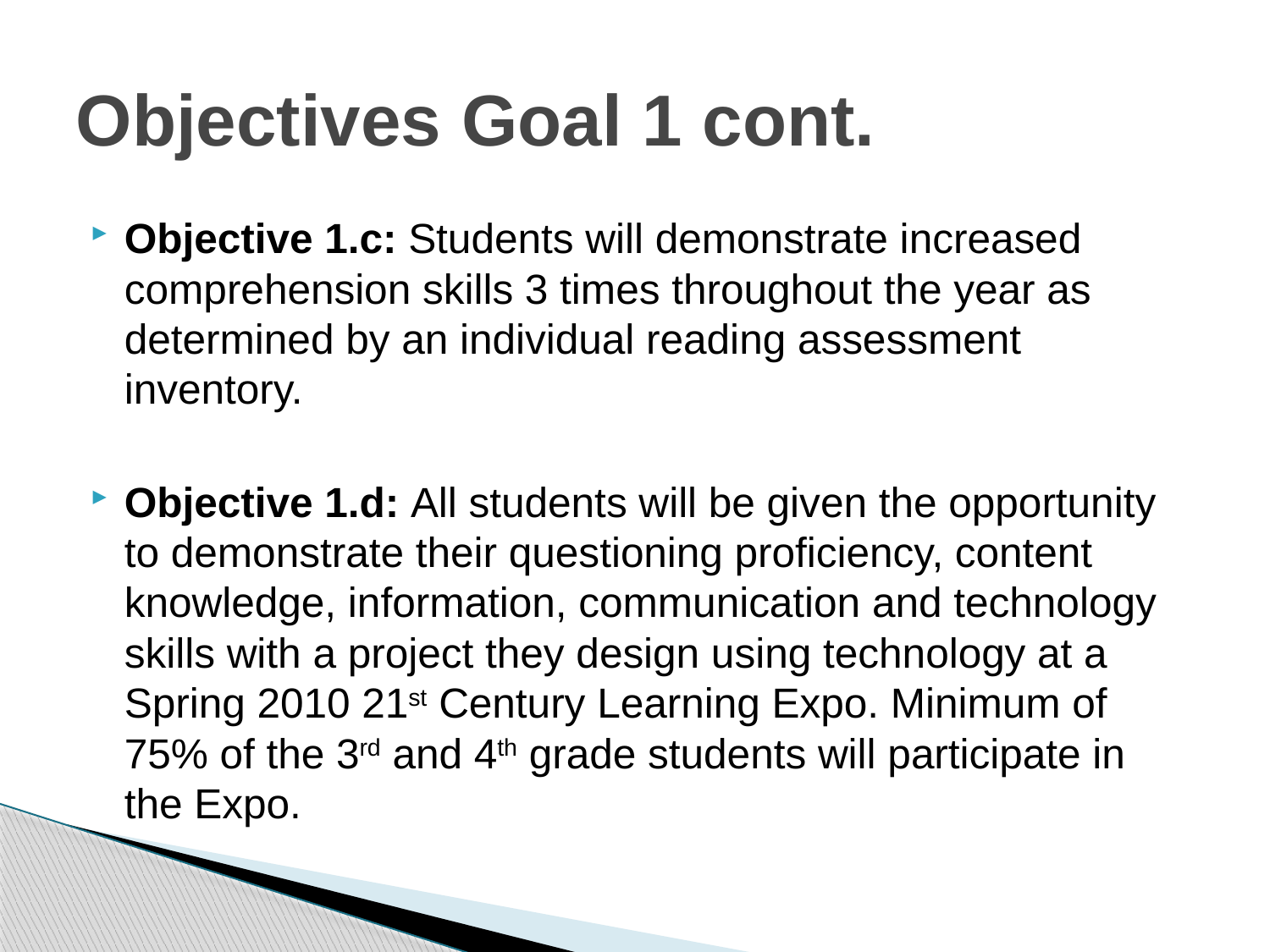

# Objectives Goal 1 cont.
Objective 1.c: Students will demonstrate increased comprehension skills 3 times throughout the year as determined by an individual reading assessment inventory.

Objective 1.d: All students will be given the opportunity to demonstrate their questioning proficiency, content knowledge, information, communication and technology skills with a project they design using technology at a Spring 2010 21st Century Learning Expo. Minimum of 75% of the 3rd and 4th grade students will participate in the Expo.